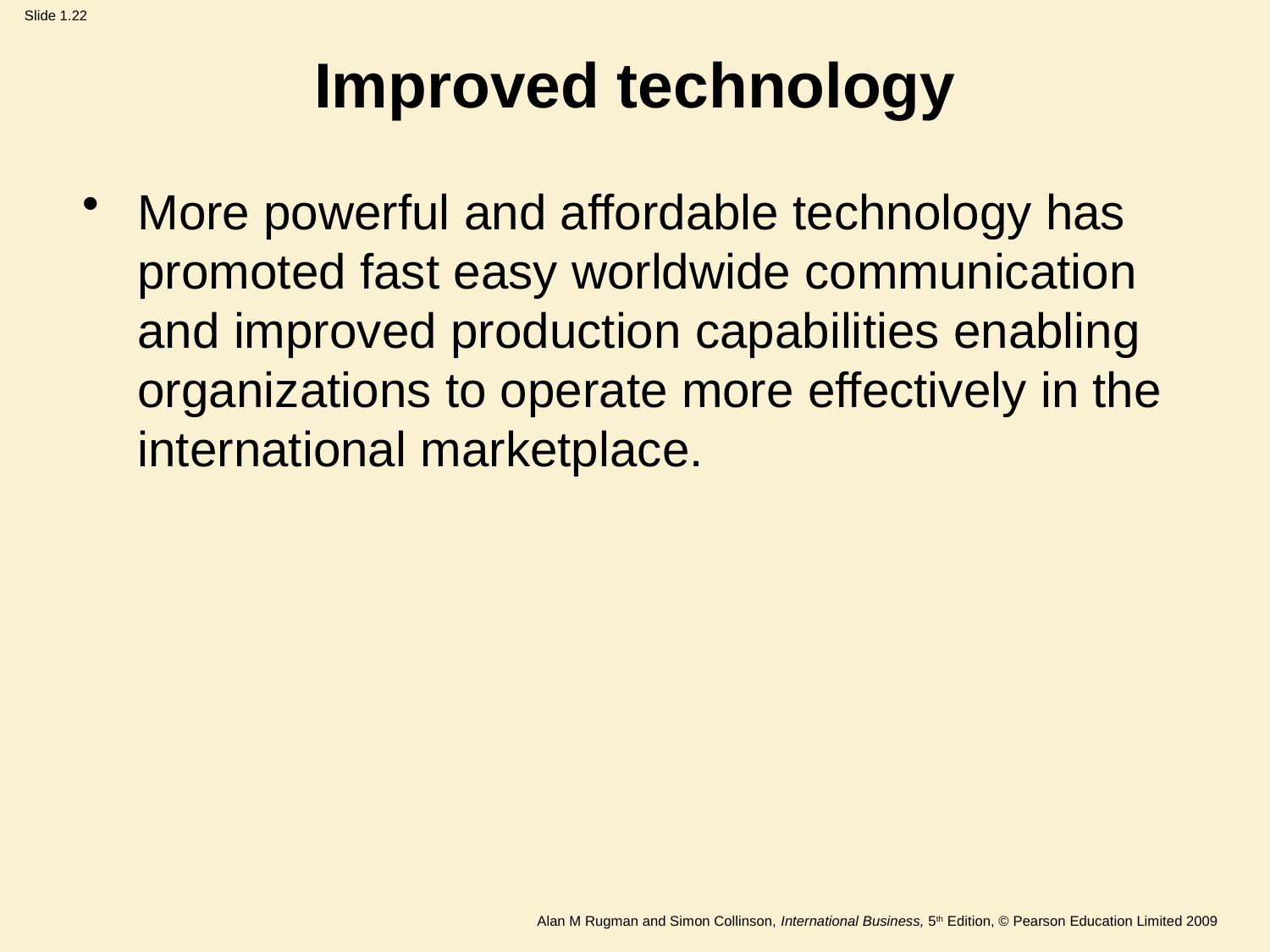

Improved technology
More powerful and affordable technology has promoted fast easy worldwide communication and improved production capabilities enabling organizations to operate more effectively in the international marketplace.